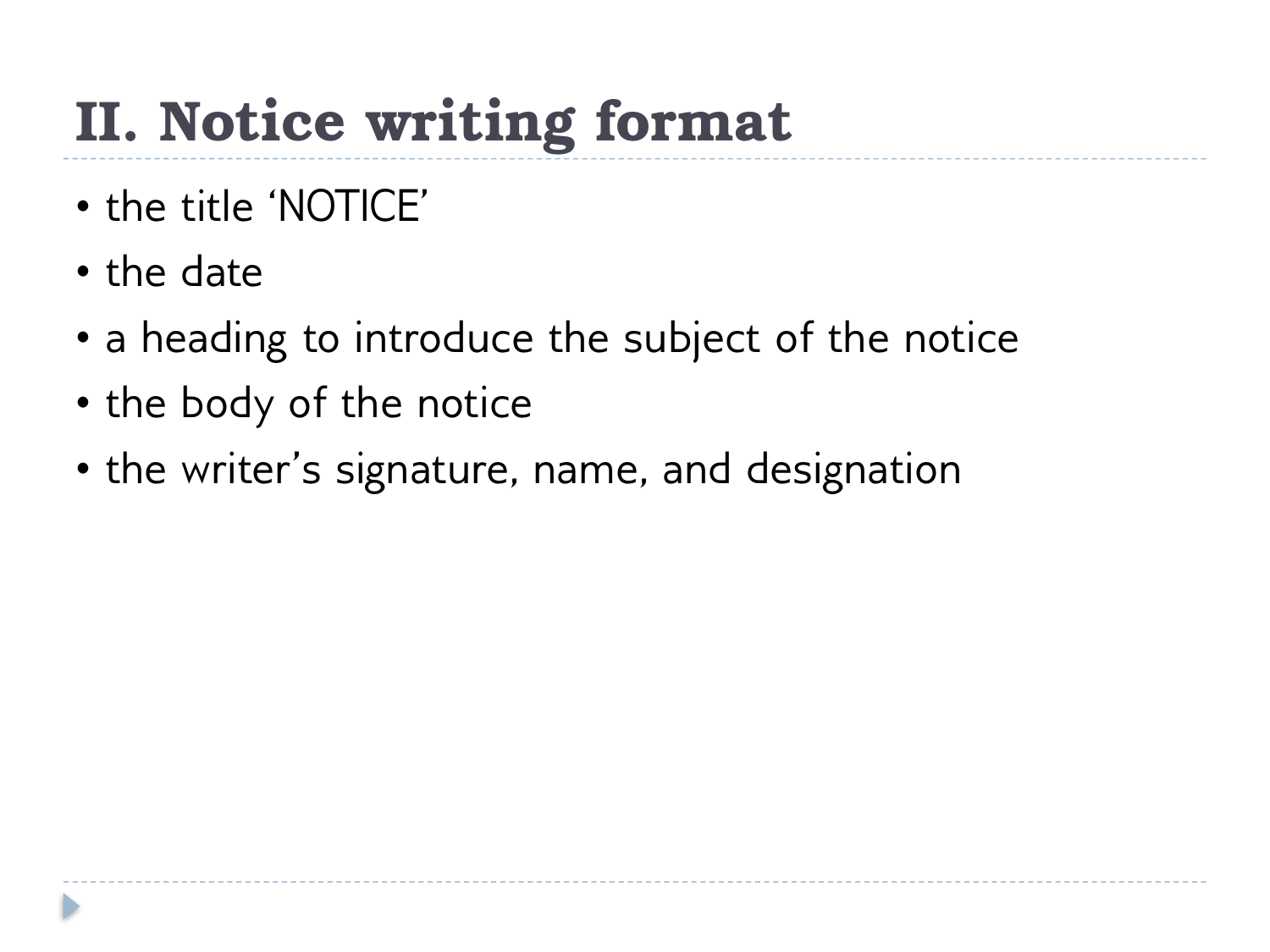

# II. Notice writing format
• the title ‘NOTICE’
• the date
• a heading to introduce the subject of the notice
• the body of the notice
• the writer’s signature, name, and designation